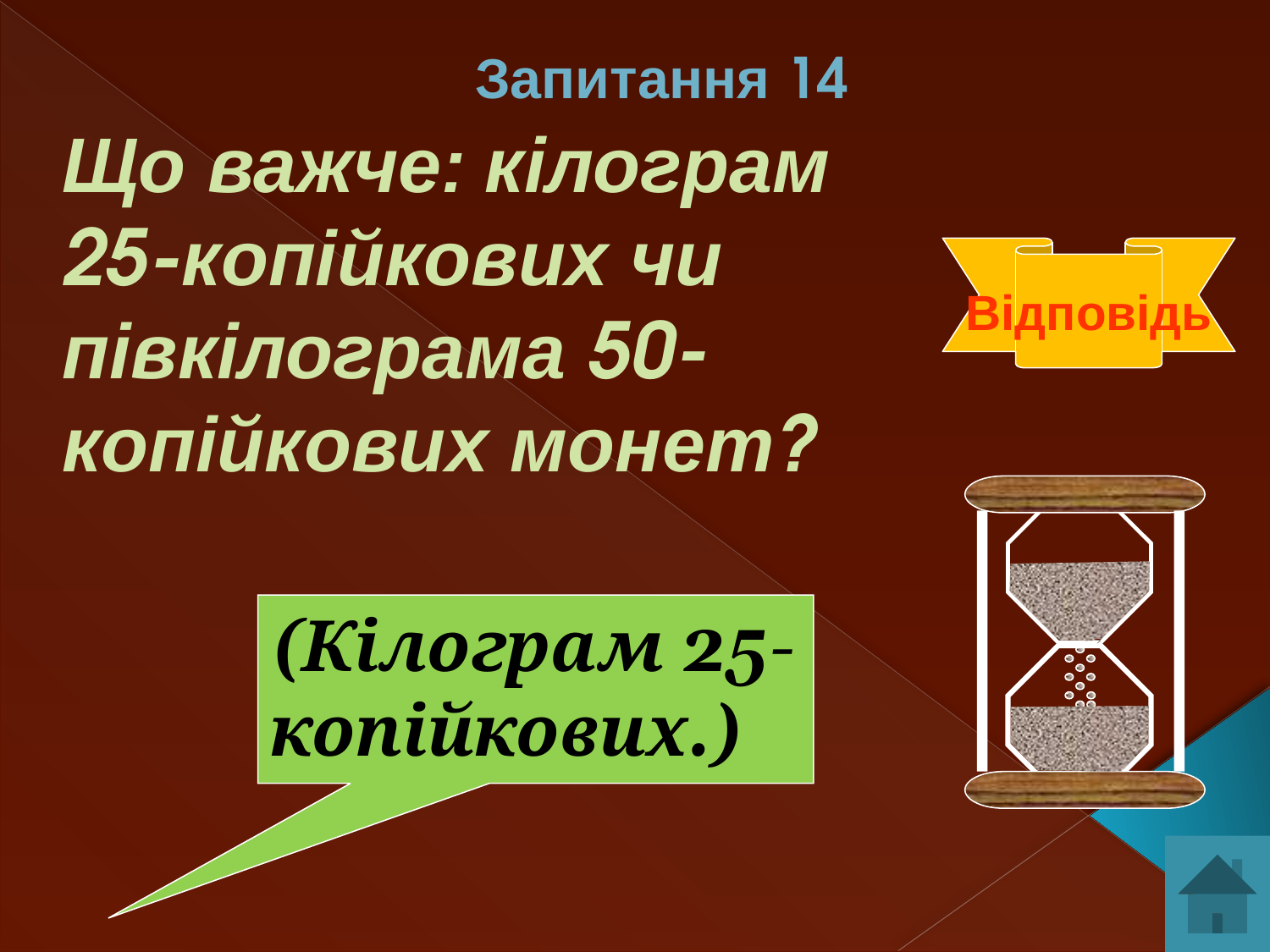

Запитання 14
Що важче: кілограм 25-копійкових чи півкілограма 50-копійкових монет?

Відповідь

(Кілограм 25-копійкових.)